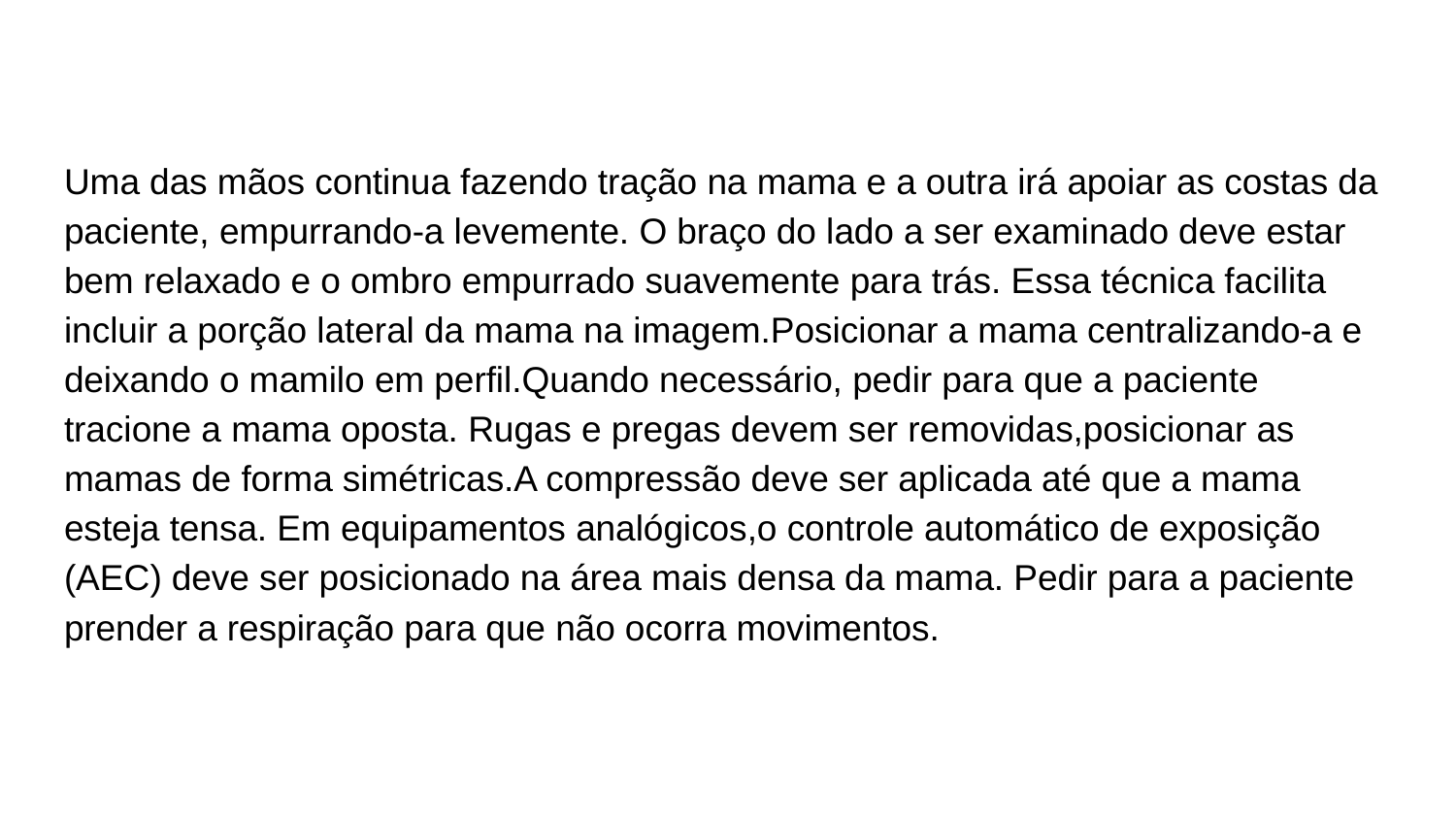

Uma das mãos continua fazendo tração na mama e a outra irá apoiar as costas da paciente, empurrando-a levemente. O braço do lado a ser examinado deve estar bem relaxado e o ombro empurrado suavemente para trás. Essa técnica facilita incluir a porção lateral da mama na imagem.Posicionar a mama centralizando-a e deixando o mamilo em perfil.Quando necessário, pedir para que a paciente tracione a mama oposta. Rugas e pregas devem ser removidas,posicionar as mamas de forma simétricas.A compressão deve ser aplicada até que a mama esteja tensa. Em equipamentos analógicos,o controle automático de exposição (AEC) deve ser posicionado na área mais densa da mama. Pedir para a paciente prender a respiração para que não ocorra movimentos.